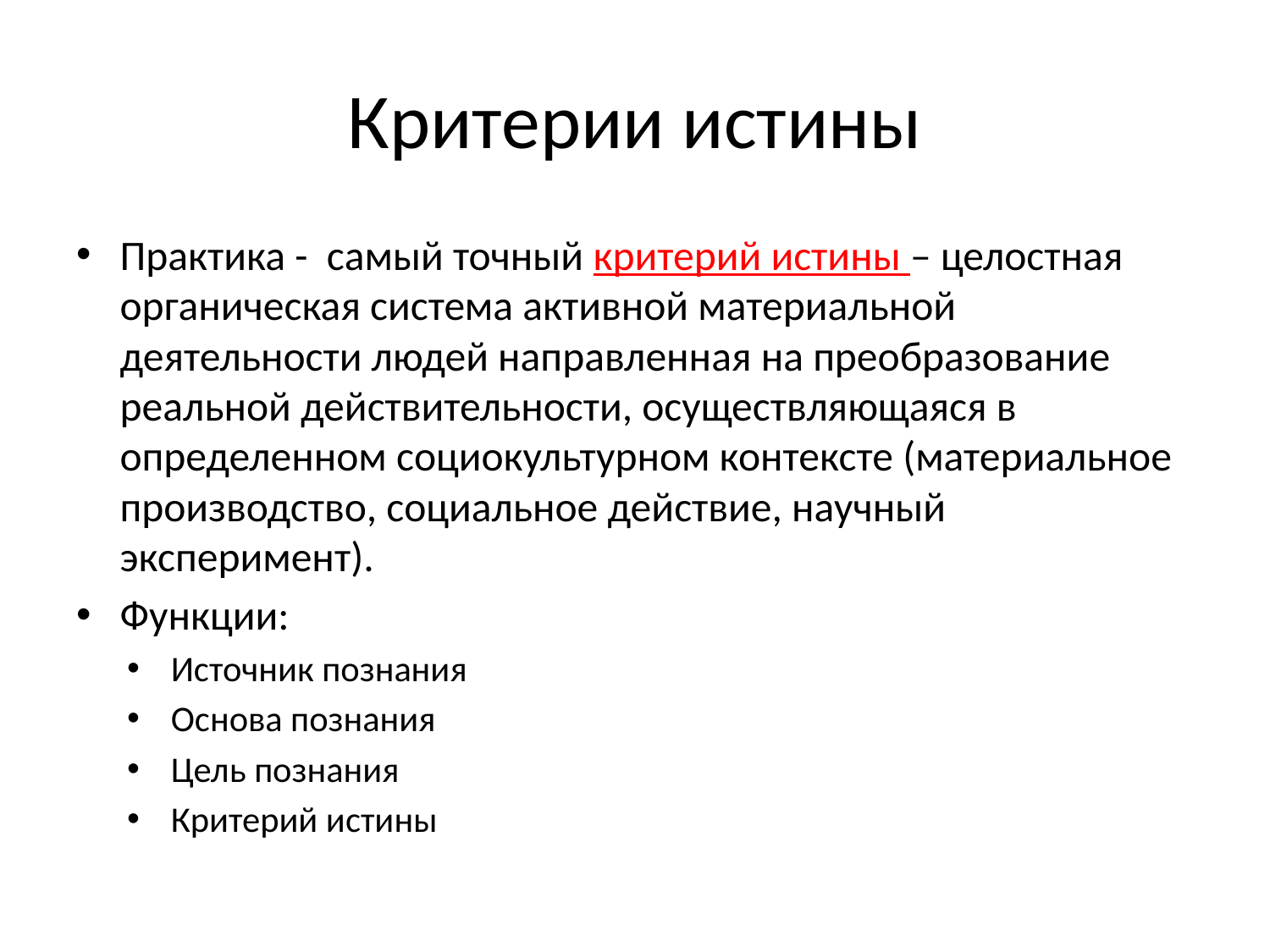

# Критерии истины
Практика -  самый точный критерий истины – целостная органическая система активной материальной деятельности людей направленная на преобразование реальной действительности, осуществляющаяся в определенном социокультурном контексте (материальное производство, социальное действие, научный эксперимент).
Функции:
Источник познания
Основа познания
Цель познания
Критерий истины